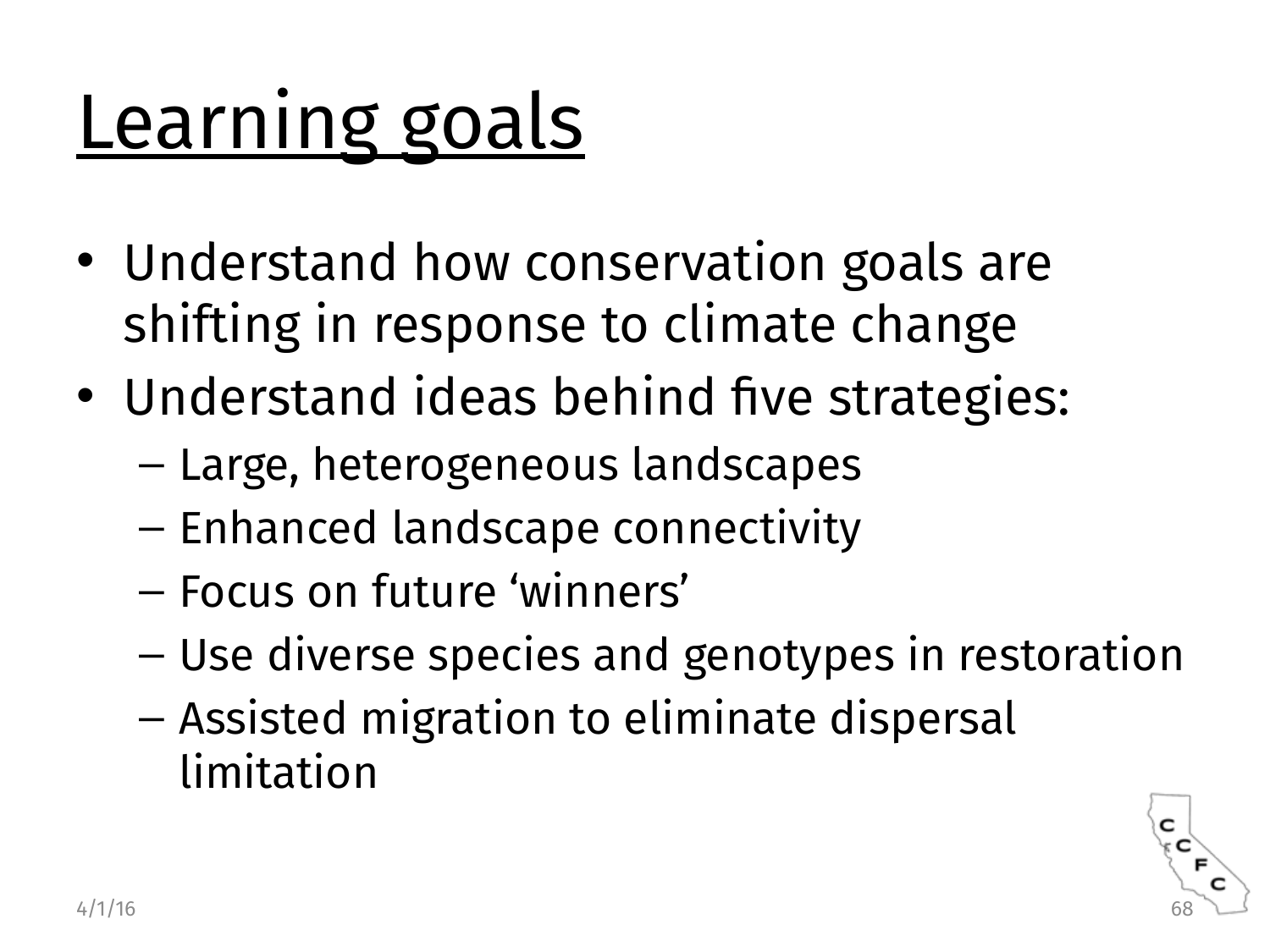

# Learning goals
Understand how conservation goals are shifting in response to climate change
Understand ideas behind five strategies:
Large, heterogeneous landscapes
Enhanced landscape connectivity
Focus on future ‘winners’
Use diverse species and genotypes in restoration
Assisted migration to eliminate dispersal limitation

4/1/16
68